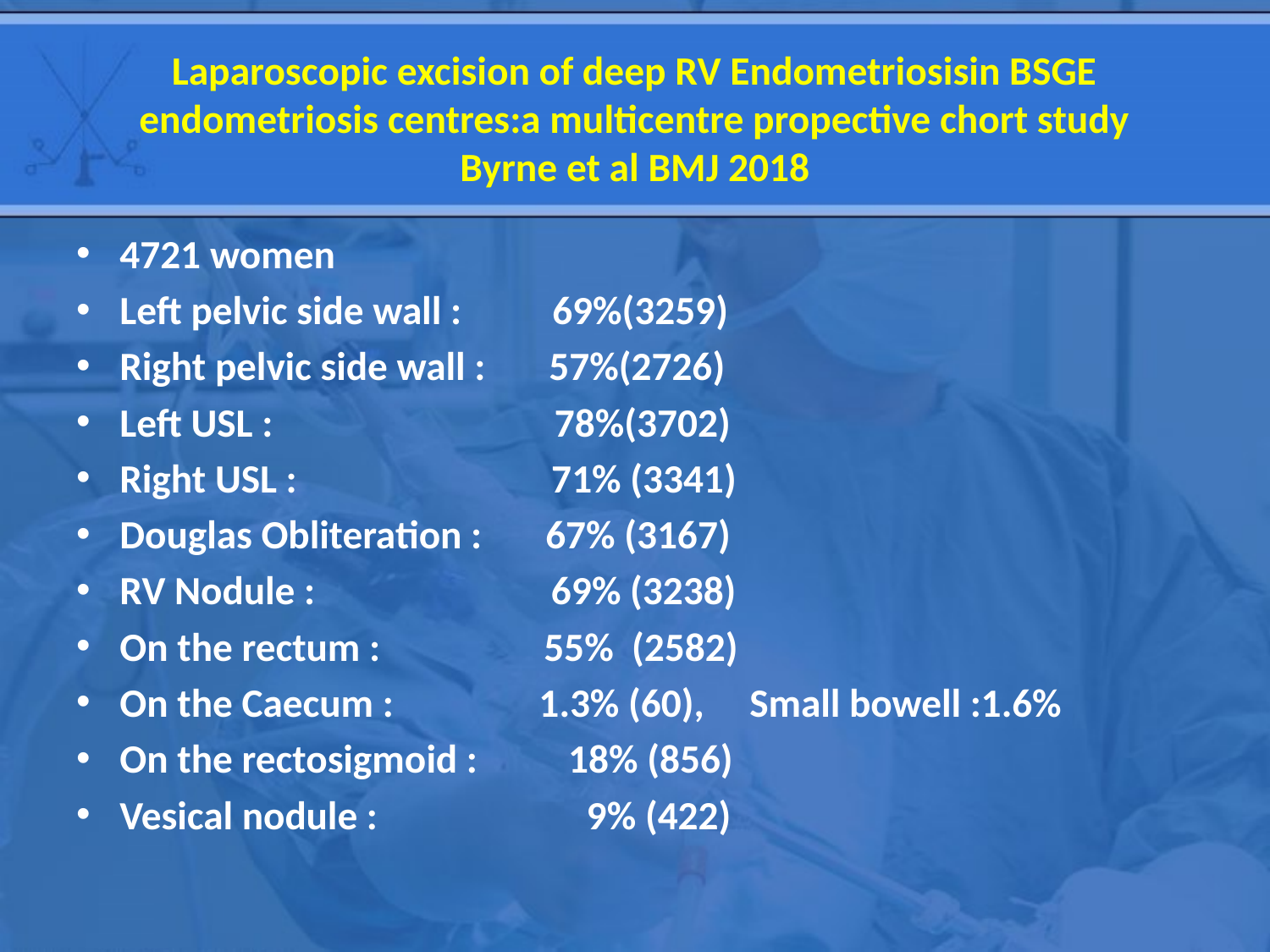

# Laparoscopic excision of deep RV Endometriosisin BSGE endometriosis centres:a multicentre propective chort study Byrne et al BMJ 2018
4721 women
Left pelvic side wall :          69%(3259)
Right pelvic side wall :       57%(2726)
Left USL :                               78%(3702)
Right USL :                            71% (3341)
Douglas Obliteration :       67% (3167)
RV Nodule :                          69% (3238)
On the rectum :                  55%  (2582)
On the Caecum :                1.3% (60),     Small bowell :1.6%
On the rectosigmoid :          18% (856)
Vesical nodule :                       9% (422)